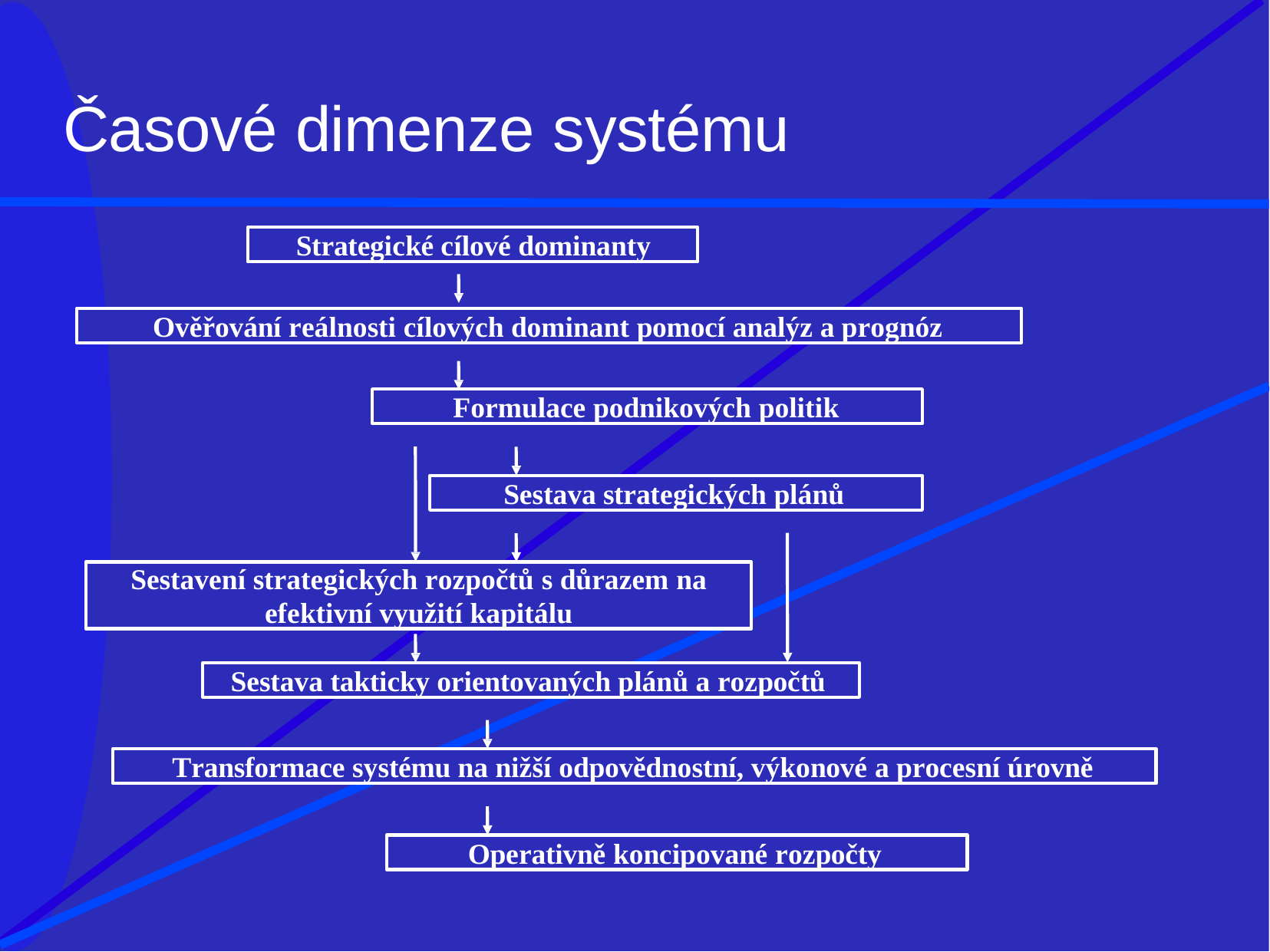

# Časové dimenze systému
Strategické cílové dominanty

Ověřování reálnosti cílových dominant pomocí analýz a prognóz

Formulace podnikových politik

Sestava strategických plánů

Sestavení strategických rozpočtů s důrazem na
efektivní využití kapitálu

Sestava takticky orientovaných plánů a rozpočtů

Transformace systému na nižší odpovědnostní, výkonové a procesní úrovně

Operativně koncipované rozpočty